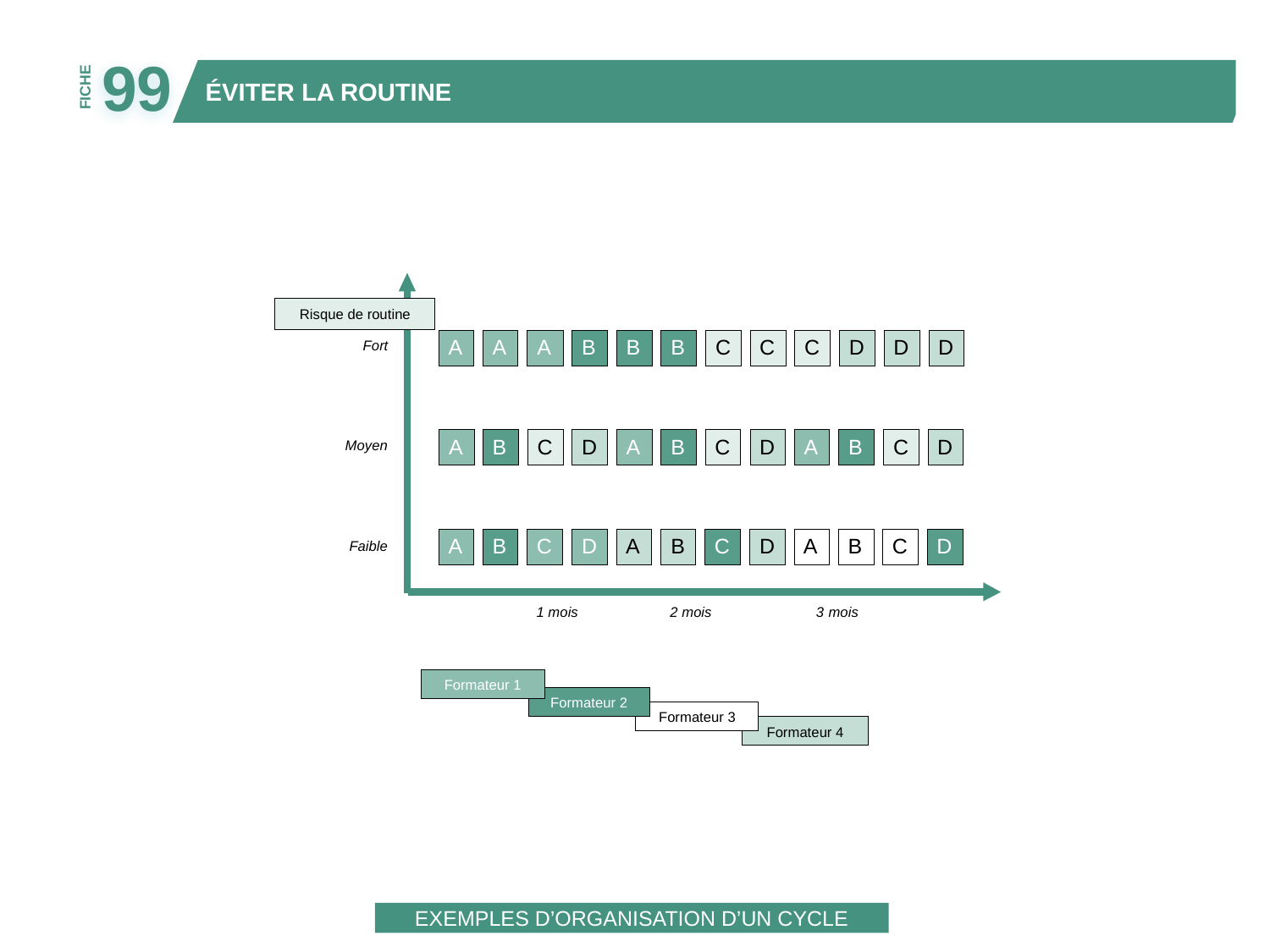

99

ÉVITER LA ROUTINE
FICHE

Risque de routine

A
A
A
B
B
B
C
C
C
D
D
D
Fort

A
B
C
D
A
B
C
D
A
B
C
D
Moyen

A
B
C
D
A
B
C
D
A
B
C
D
Faible

1 mois
2 mois
3
 mois

Formateur 1

Formateur 2

Formateur 3

Formateur 4
EXEMPLES D’ORGANISATION D’UN CYCLE